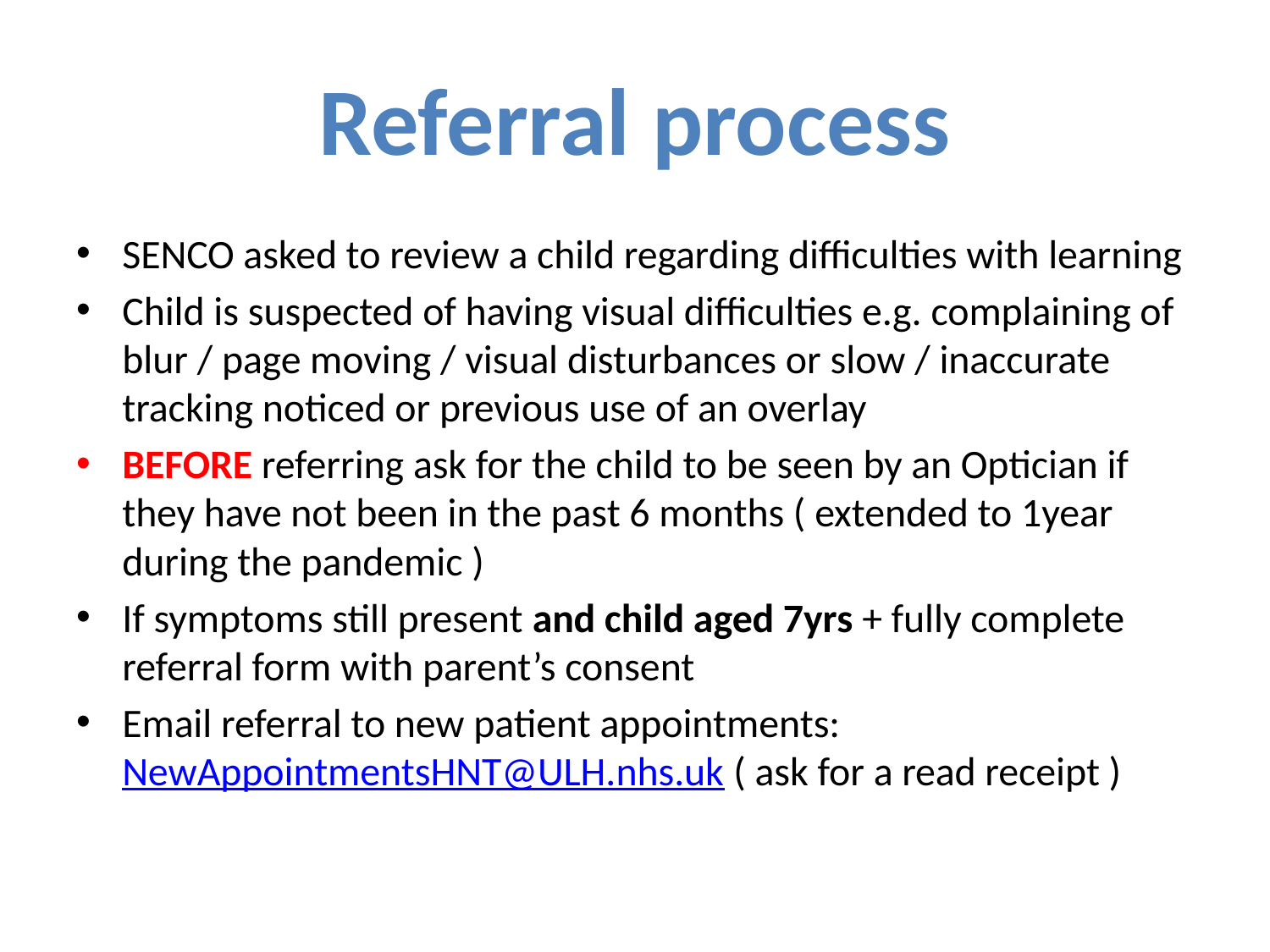

# Referral process
SENCO asked to review a child regarding difficulties with learning
Child is suspected of having visual difficulties e.g. complaining of blur / page moving / visual disturbances or slow / inaccurate tracking noticed or previous use of an overlay
BEFORE referring ask for the child to be seen by an Optician if they have not been in the past 6 months ( extended to 1year during the pandemic )
If symptoms still present and child aged 7yrs + fully complete referral form with parent’s consent
Email referral to new patient appointments: NewAppointmentsHNT@ULH.nhs.uk ( ask for a read receipt )